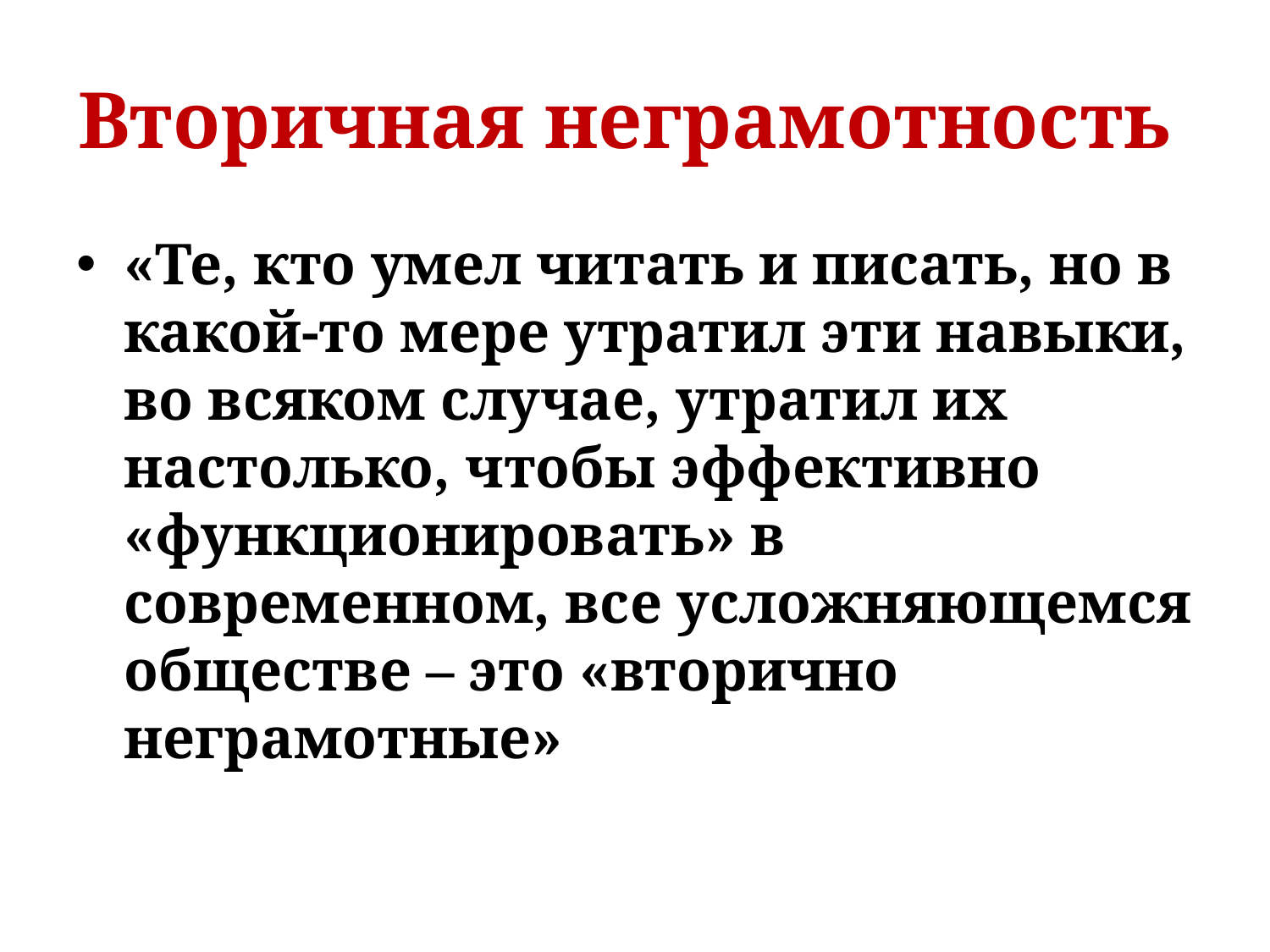

# Вторичная неграмотность
«Те, кто умел читать и писать, но в какой-то мере утратил эти навыки, во всяком случае, утратил их настолько, чтобы эффективно «функционировать» в современном, все усложняющемся обществе – это «вторично неграмотные»